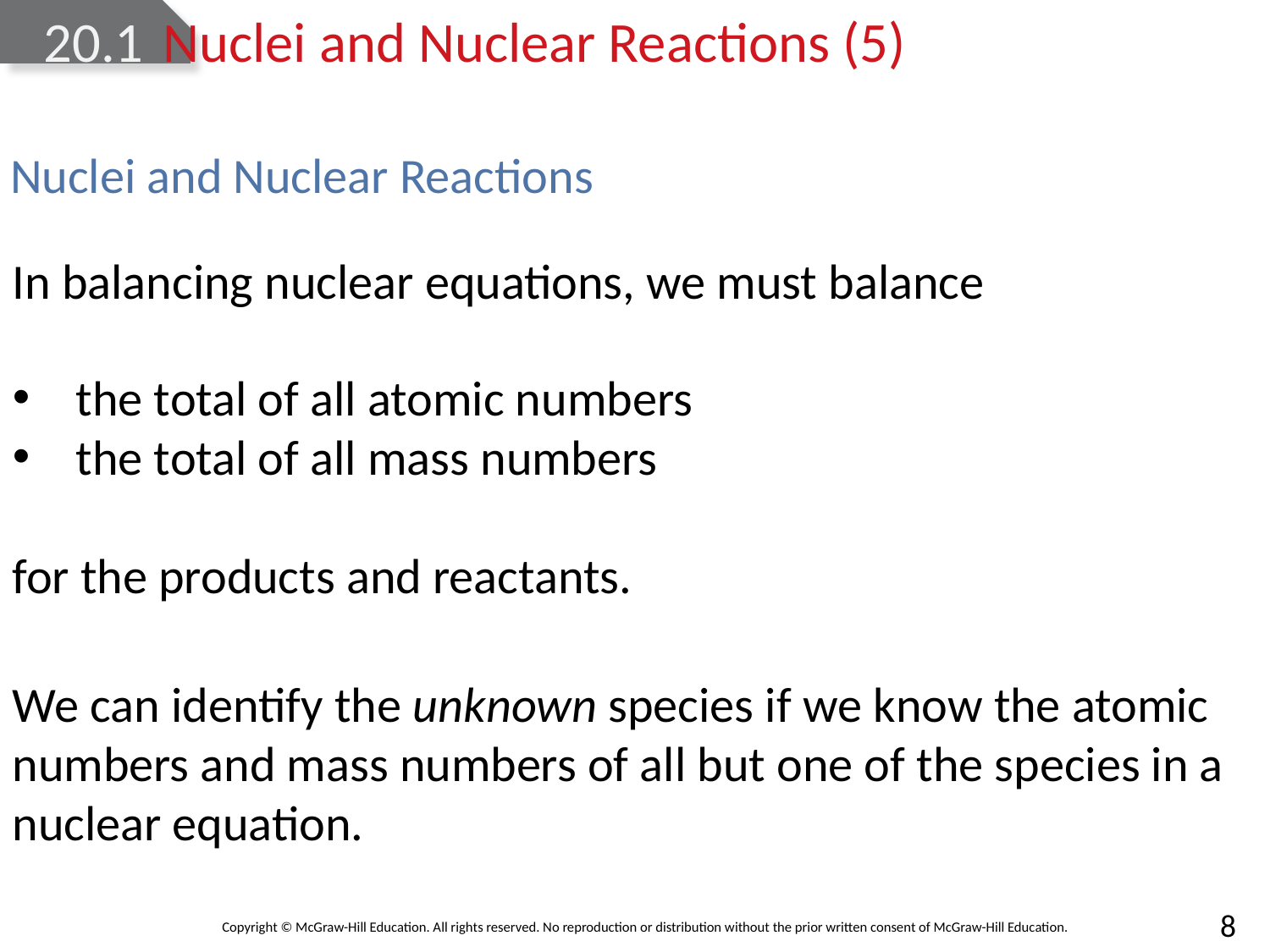

# 20.1	Nuclei and Nuclear Reactions (5)
Nuclei and Nuclear Reactions
In balancing nuclear equations, we must balance
the total of all atomic numbers
the total of all mass numbers
for the products and reactants.
We can identify the unknown species if we know the atomic numbers and mass numbers of all but one of the species in a nuclear equation.